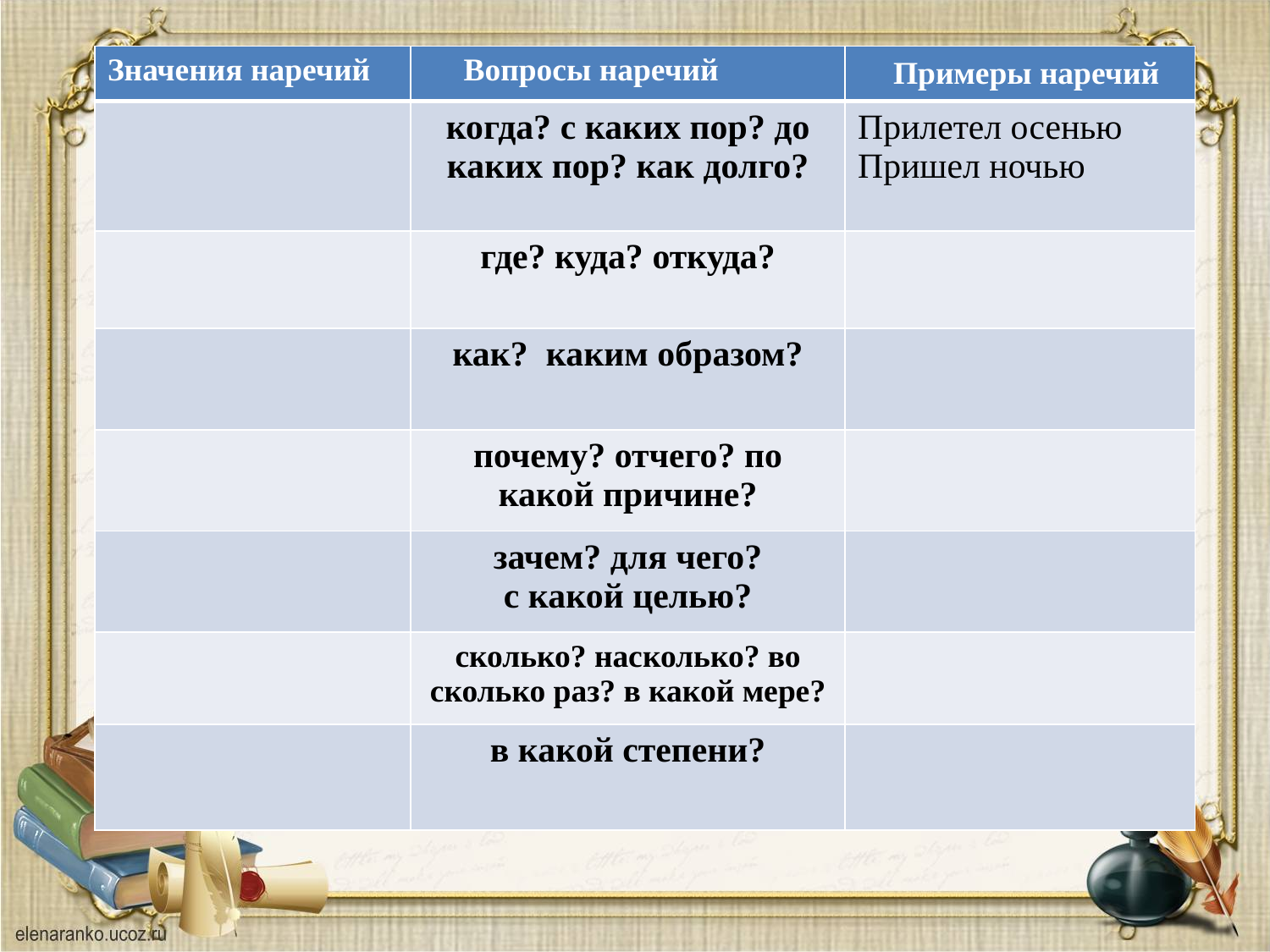

| Значения наречий | Вопросы наречий | Примеры наречий |
| --- | --- | --- |
|  | когда? с каких пор? до каких пор? как долго? | Прилетел осенью Пришел ночью |
|  | где? куда? откуда? |  |
|  | как? каким образом? |  |
|  | почему? отчего? по какой причине? |  |
|  | зачем? для чего? с какой целью? |  |
|  | сколько? насколько? во сколько раз? в какой мере? |  |
|  | в какой степени? |  |
#